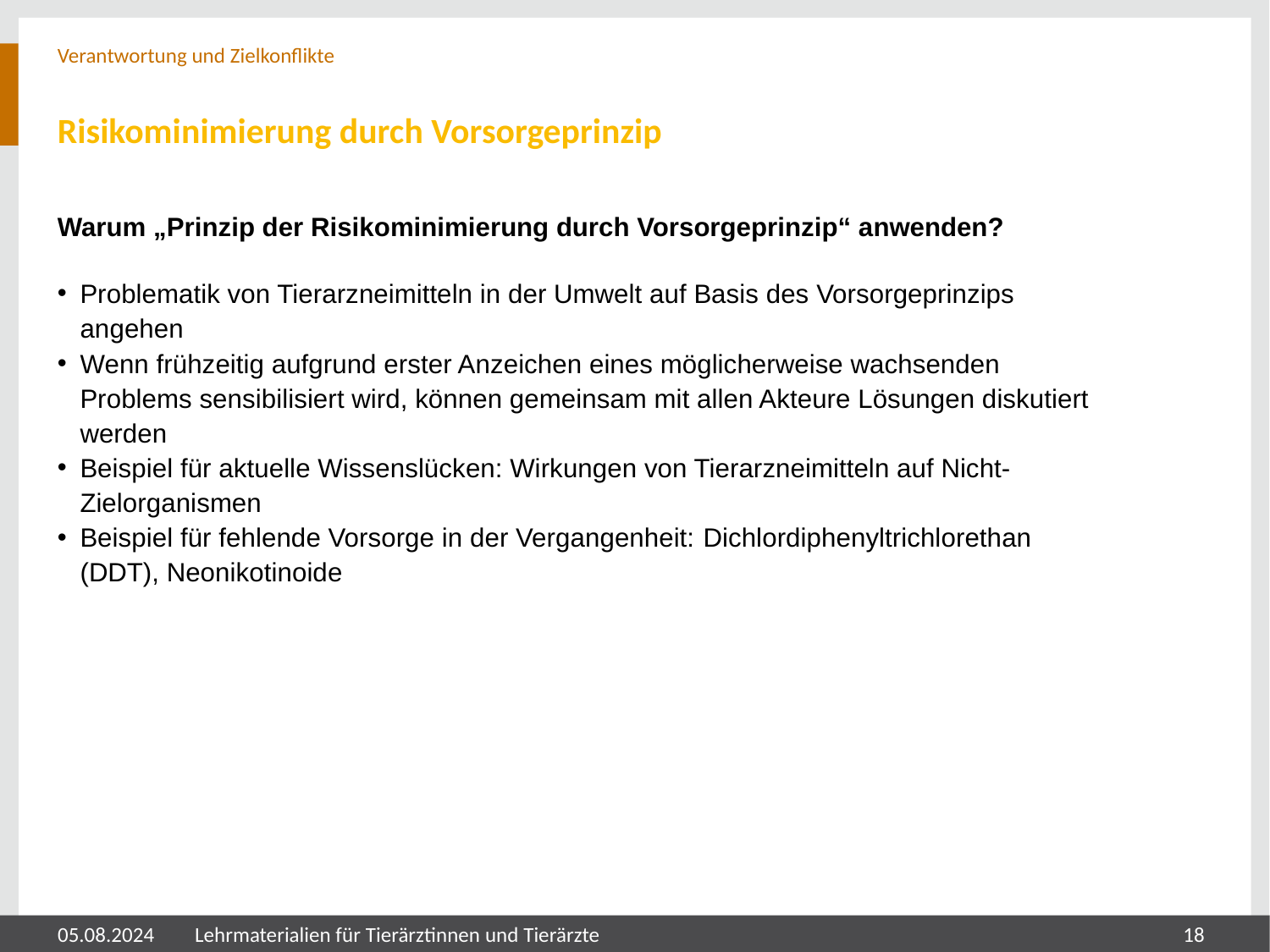

Verantwortung und Zielkonflikte
# Risikominimierung durch Vorsorgeprinzip
Warum „Prinzip der Risikominimierung durch Vorsorgeprinzip“ anwenden?
Problematik von Tierarzneimitteln in der Umwelt auf Basis des Vorsorgeprinzips angehen
Wenn frühzeitig aufgrund erster Anzeichen eines möglicherweise wachsenden Problems sensibilisiert wird, können gemeinsam mit allen Akteure Lösungen diskutiert werden
Beispiel für aktuelle Wissenslücken: Wirkungen von Tierarzneimitteln auf Nicht-Zielorganismen
Beispiel für fehlende Vorsorge in der Vergangenheit: Dichlordiphenyltrichlorethan (DDT), Neonikotinoide

05.08.2024
Lehrmaterialien für Tierärztinnen und Tierärzte
18